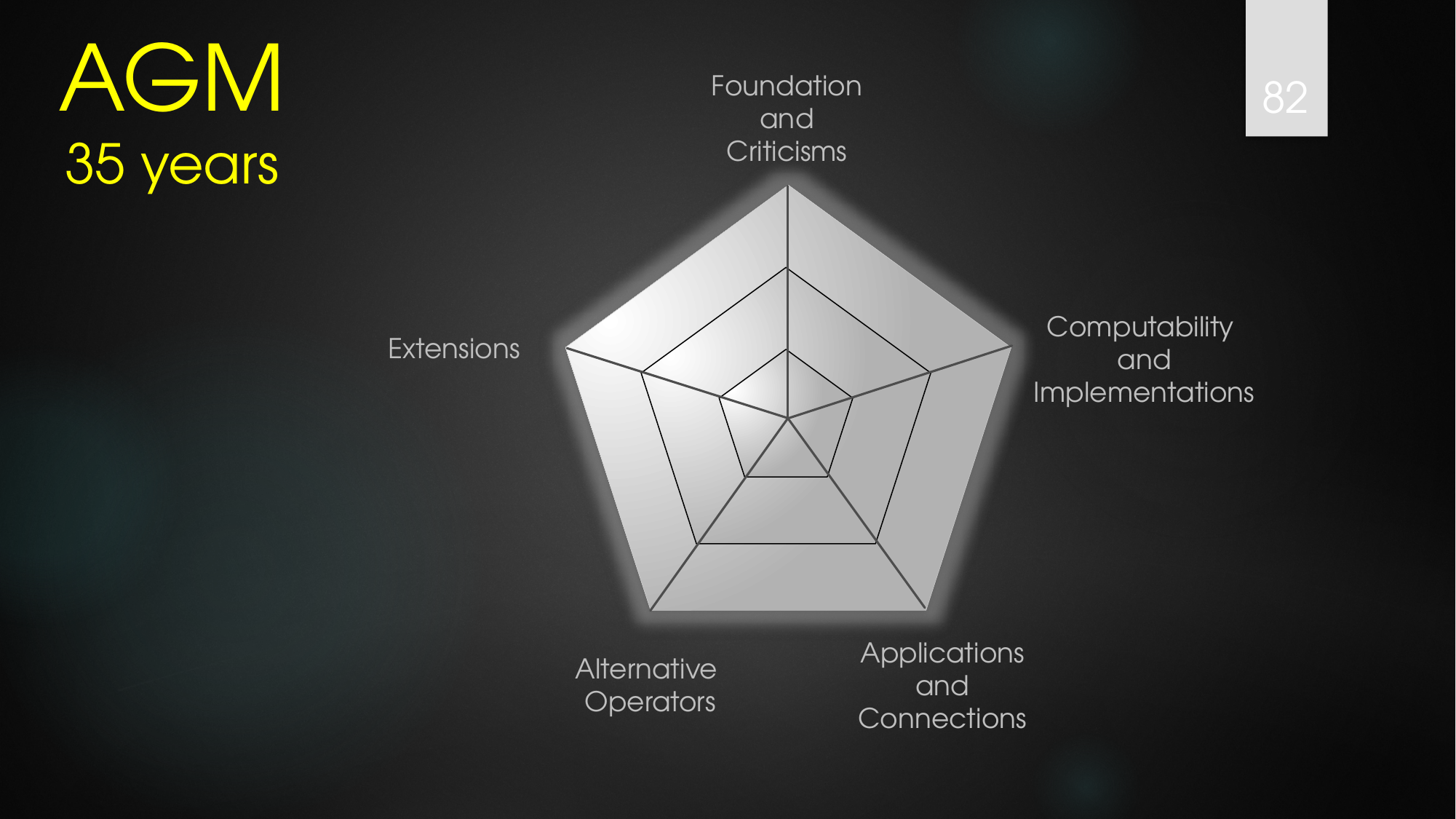

AGM
35 years
82
Foundation
and
Criticisms

Computability
and Implementations
Extensions
Applications
and
Connections
Alternative
Operators